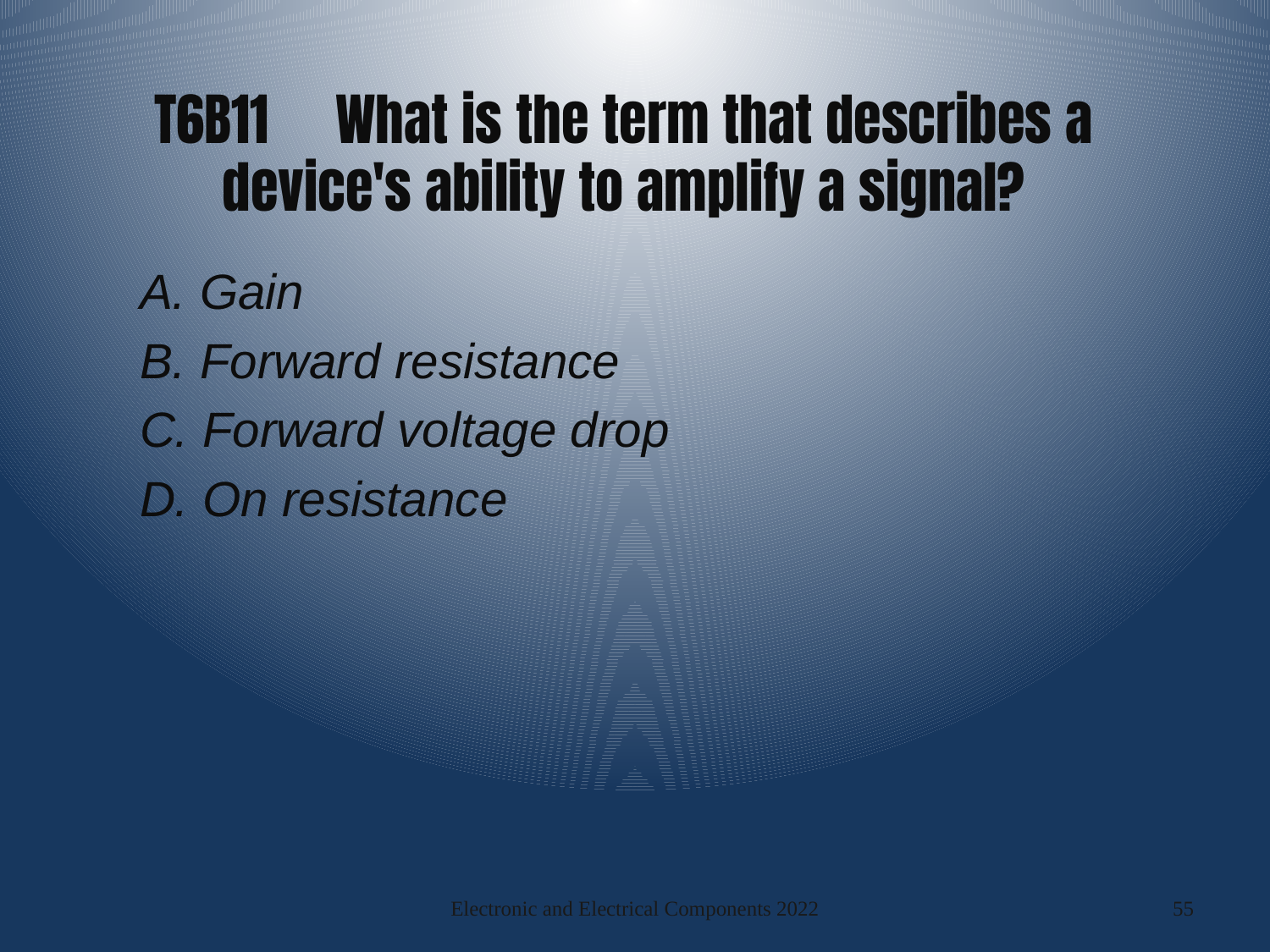

# T6B11     What is the term that describes a device's ability to amplify a signal?
A. Gain
B. Forward resistance
C. Forward voltage drop
D. On resistance
Electronic and Electrical Components 2022
55